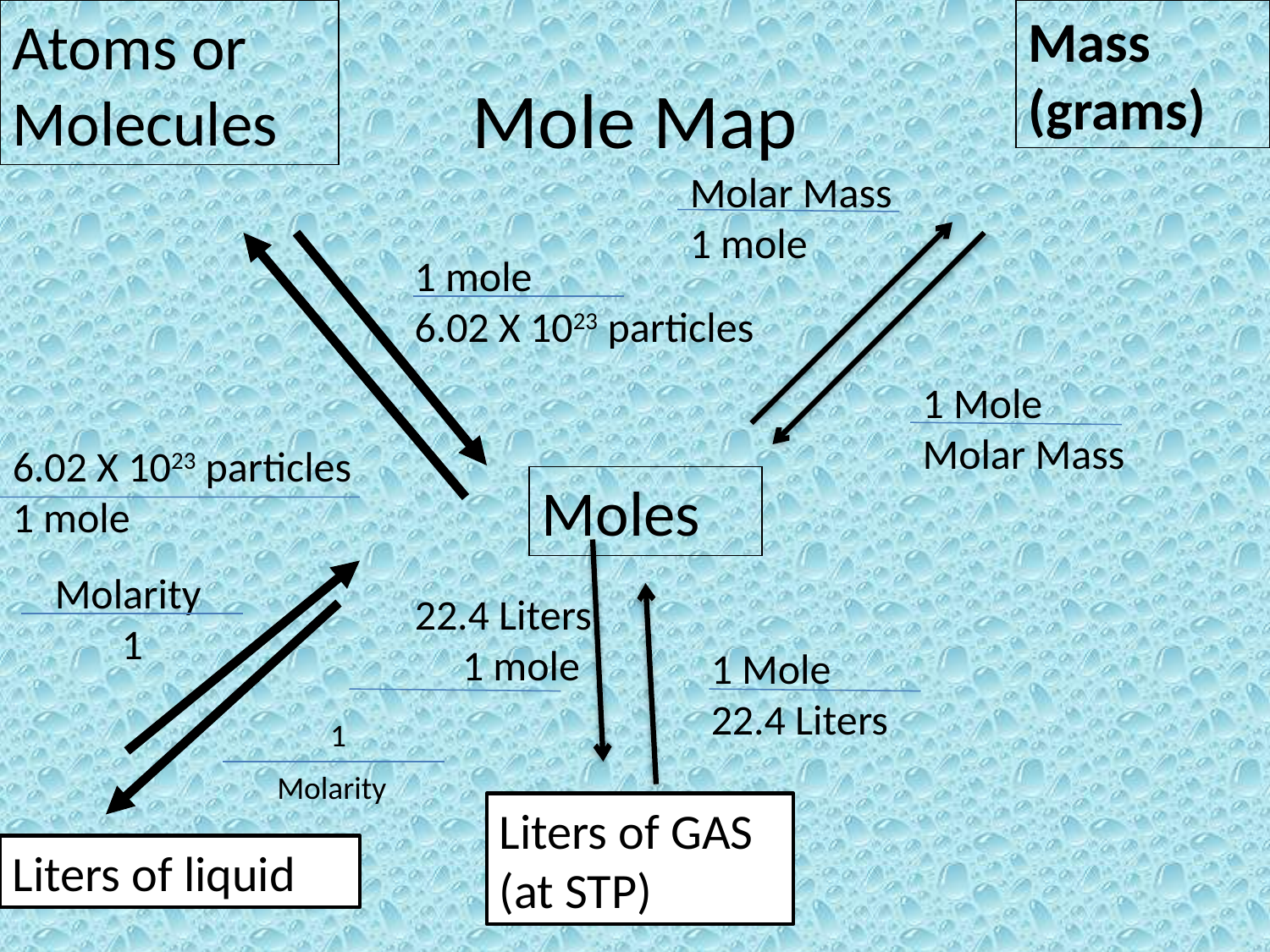

Atoms or Molecules
Mass (grams)
# Mole Map
Molar Mass
1 mole

1 mole
6.02 X 1023 particles
1 Mole
Molar Mass
6.02 X 1023 particles
1 mole

Moles
Molarity
       1

22.4 Liters
     1 mole

1 Mole
22.4 Liters
1
Molarity
Liters of GAS
(at STP)
Liters of liquid